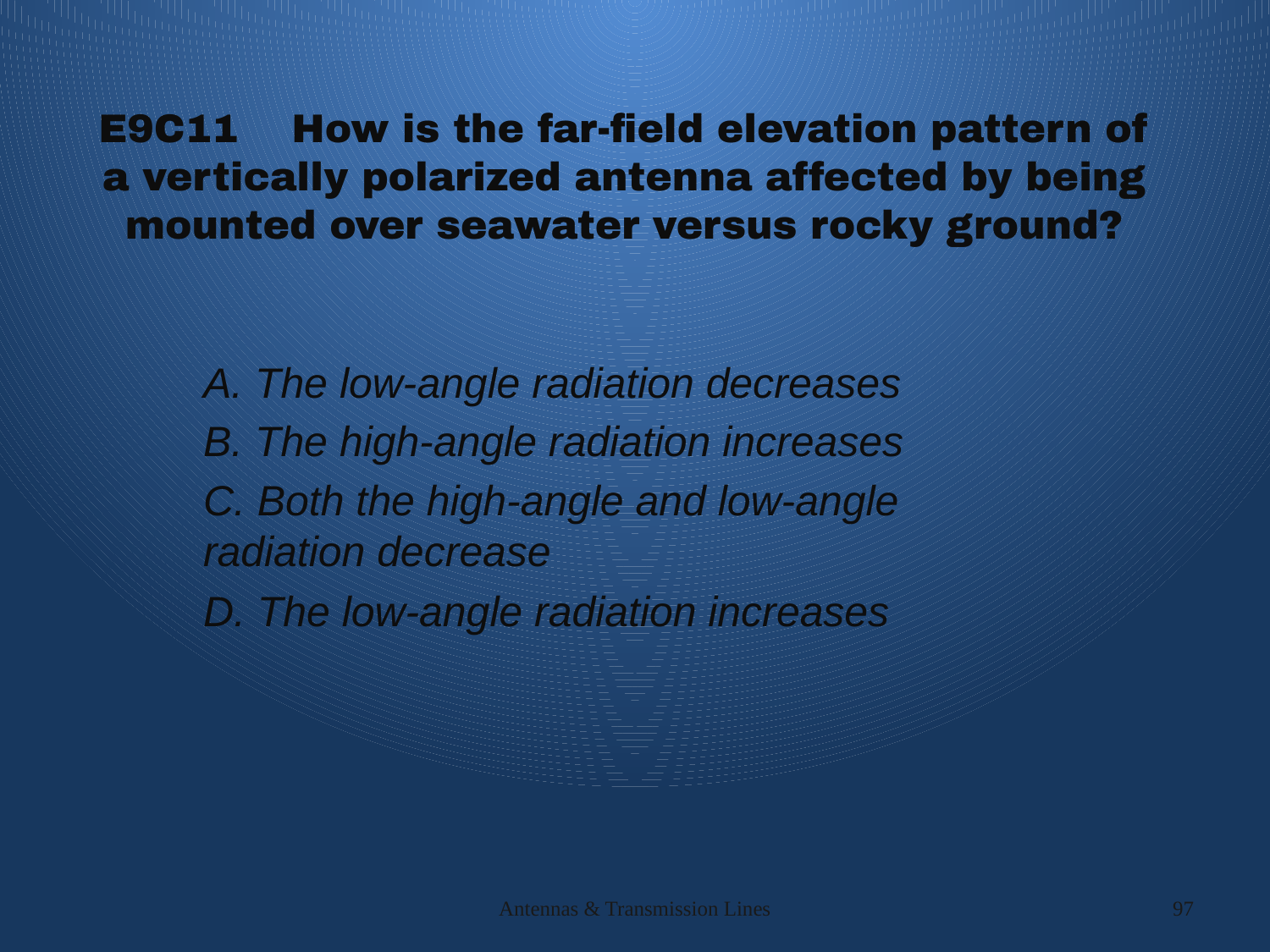

# E9C11    How is the far-field elevation pattern of a vertically polarized antenna affected by being mounted over seawater versus rocky ground?
A. The low-angle radiation decreases
B. The high-angle radiation increases
C. Both the high-angle and low-angle radiation decrease
D. The low-angle radiation increases
Antennas & Transmission Lines
97